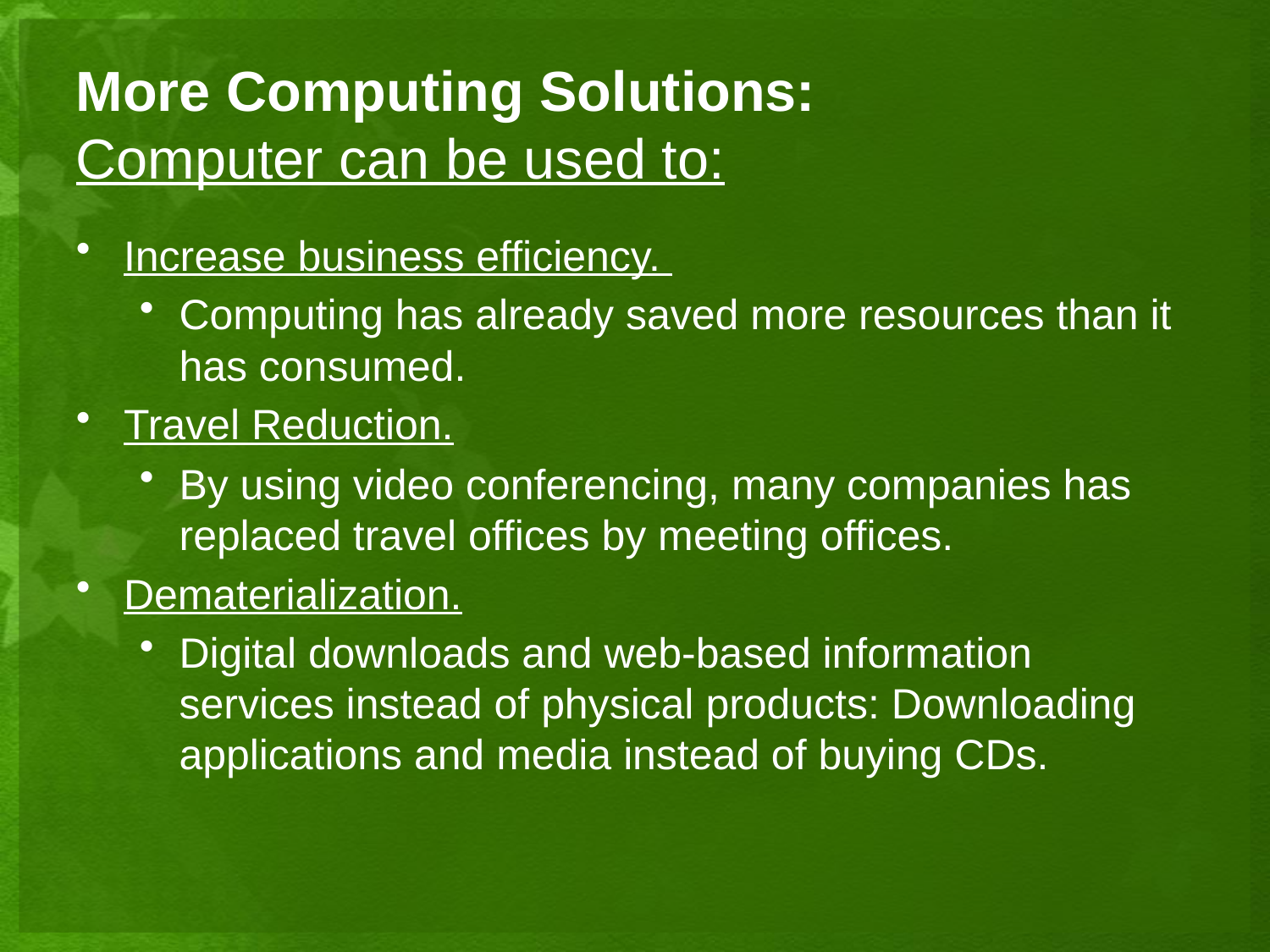

# More Computing Solutions: Computer can be used to:
Increase business efficiency.
Computing has already saved more resources than it has consumed.
Travel Reduction.
By using video conferencing, many companies has replaced travel offices by meeting offices.
Dematerialization.
Digital downloads and web-based information services instead of physical products: Downloading applications and media instead of buying CDs.